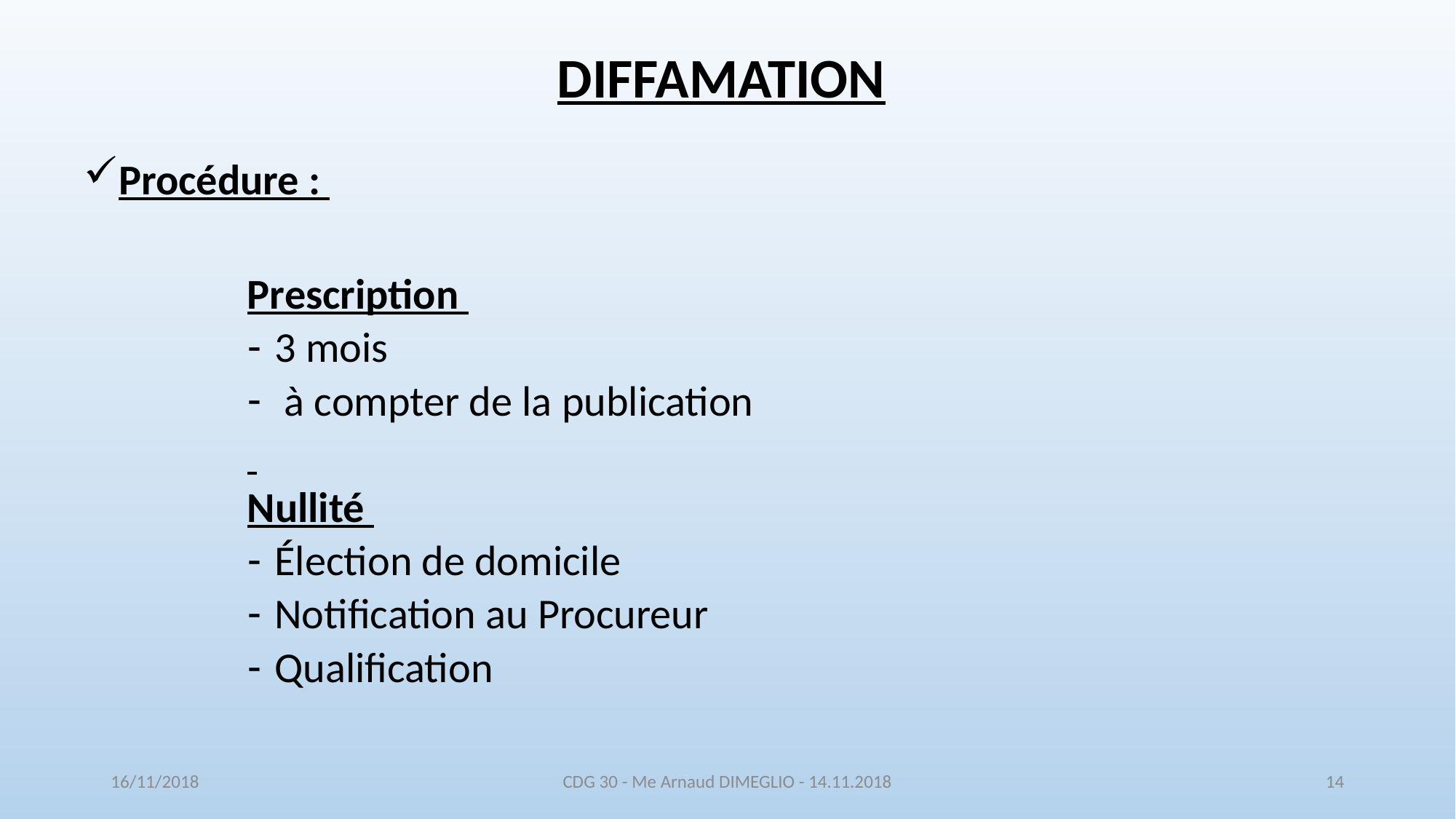

# DIFFAMATION
Procédure :

Prescription
3 mois
 à compter de la publication

Nullité
Élection de domicile
Notification au Procureur
Qualification

16/11/2018
CDG 30 - Me Arnaud DIMEGLIO - 14.11.2018
14